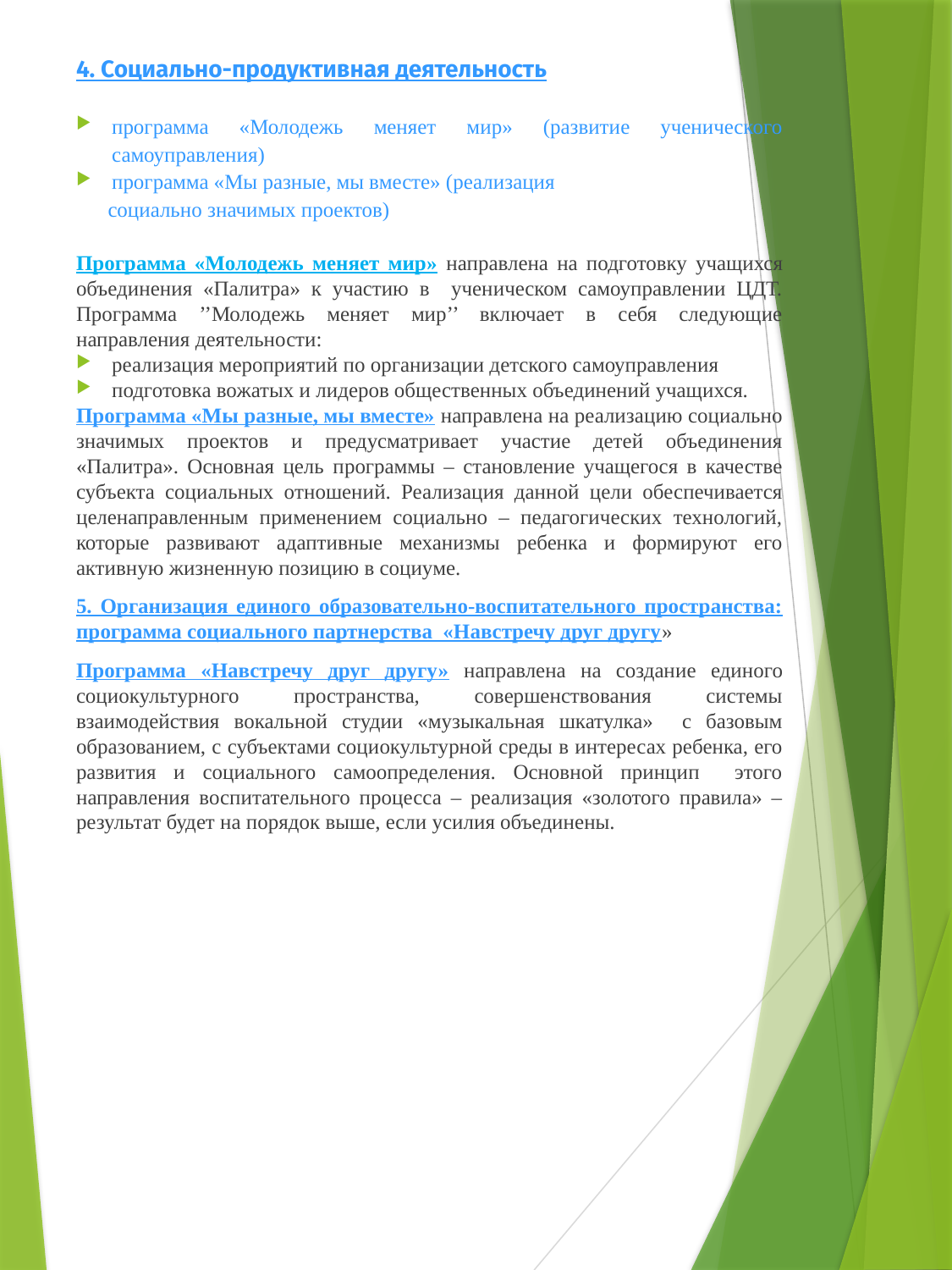

4. Социально-продуктивная деятельность

программа «Молодежь меняет мир» (развитие ученического самоуправления)
программа «Мы разные, мы вместе» (реализация
      социально значимых проектов)

Программа «Молодежь меняет мир» направлена на подготовку учащихся объединения «Палитра» к участию в  ученическом самоуправлении ЦДТ. Программа ’’Молодежь меняет мир’’ включает в себя следующие направления деятельности:
реализация мероприятий по организации детского самоуправления
подготовка вожатых и лидеров общественных объединений учащихся.
Программа «Мы разные, мы вместе» направлена на реализацию социально значимых проектов и предусматривает участие детей объединения «Палитра». Основная цель программы – становление учащегося в качестве субъекта социальных отношений. Реализация данной цели обеспечивается целенаправленным применением социально – педагогических технологий, которые развивают адаптивные механизмы ребенка и формируют его активную жизненную позицию в социуме.
5. Организация единого образовательно-воспитательного пространства: программа социального партнерства  «Навстречу друг другу»
Программа «Навстречу друг другу» направлена на создание единого социокультурного пространства, совершенствования системы взаимодействия вокальной студии «музыкальная шкатулка»  с базовым образованием, с субъектами социокультурной среды в интересах ребенка, его развития и социального самоопределения. Основной принцип  этого направления воспитательного процесса – реализация «золотого правила» – результат будет на порядок выше, если усилия объединены.